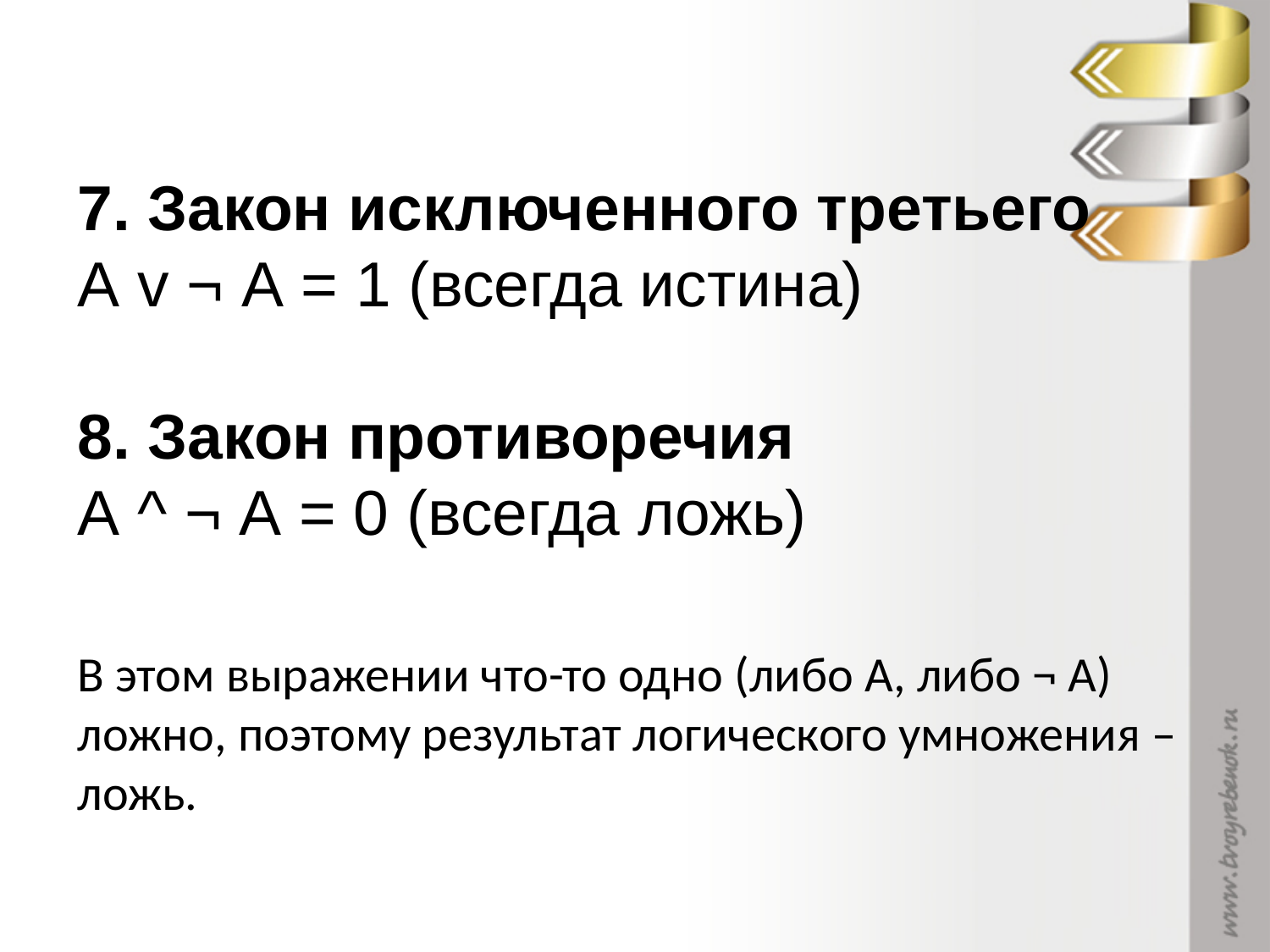

7. Закон исключенного третьего
А v ¬ А = 1 (всегда истина)

8. Закон противоречия
А ^ ¬ А = 0 (всегда ложь)

В этом выражении что-то одно (либо А, либо ¬ А) ложно, поэтому результат логического умножения – ложь.